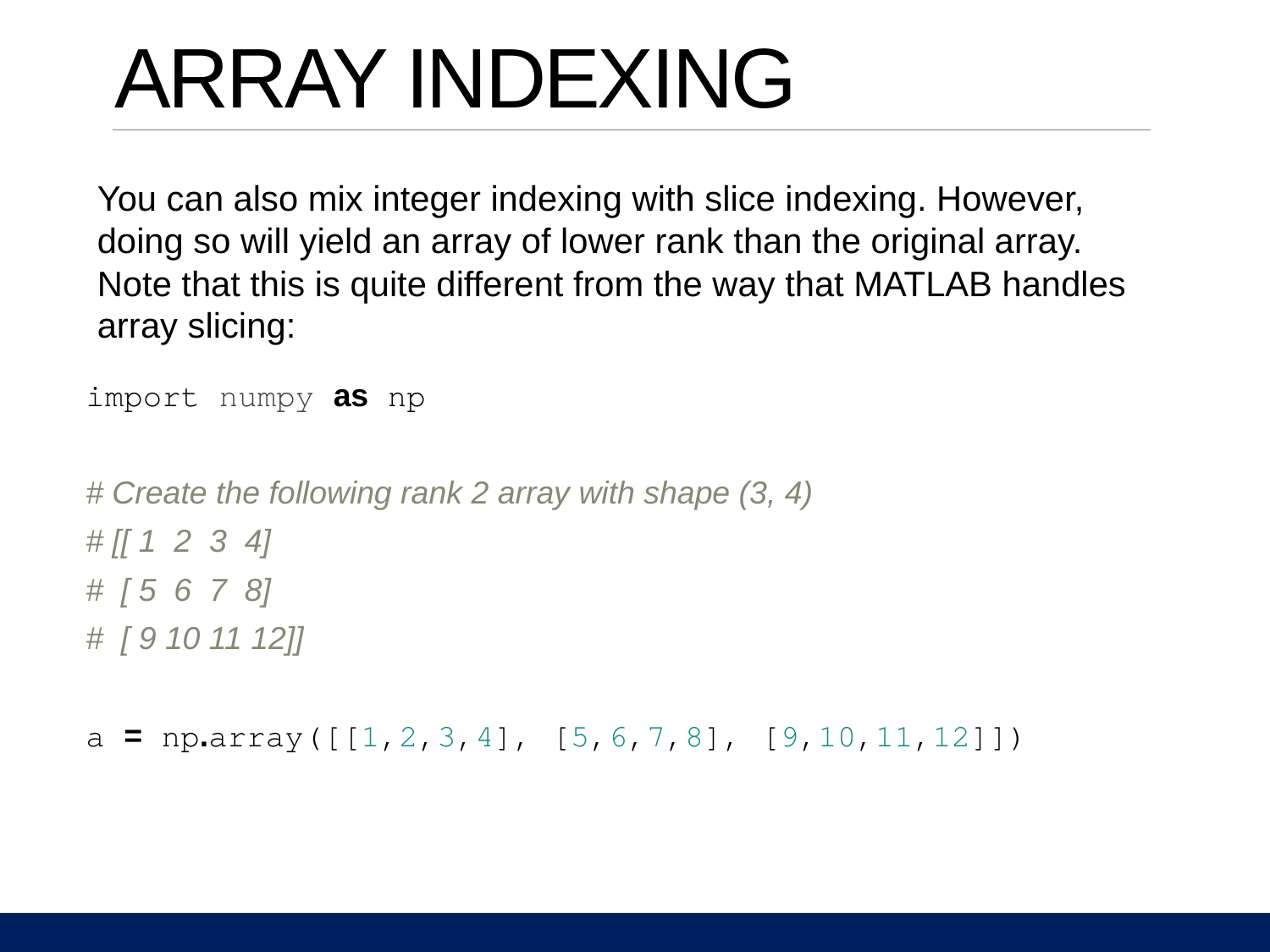

# ARRAY INDEXING

You can also mix integer indexing with slice indexing. However, doing so will yield an array of lower rank than the original array. Note that this is quite different from the way that MATLAB handles array slicing:
import numpy as np

# Create the following rank 2 array with shape (3, 4)
# [[ 1  2  3  4]
#  [ 5  6  7  8]
#  [ 9 10 11 12]]

a = np.array([[1,2,3,4], [5,6,7,8], [9,10,11,12]])